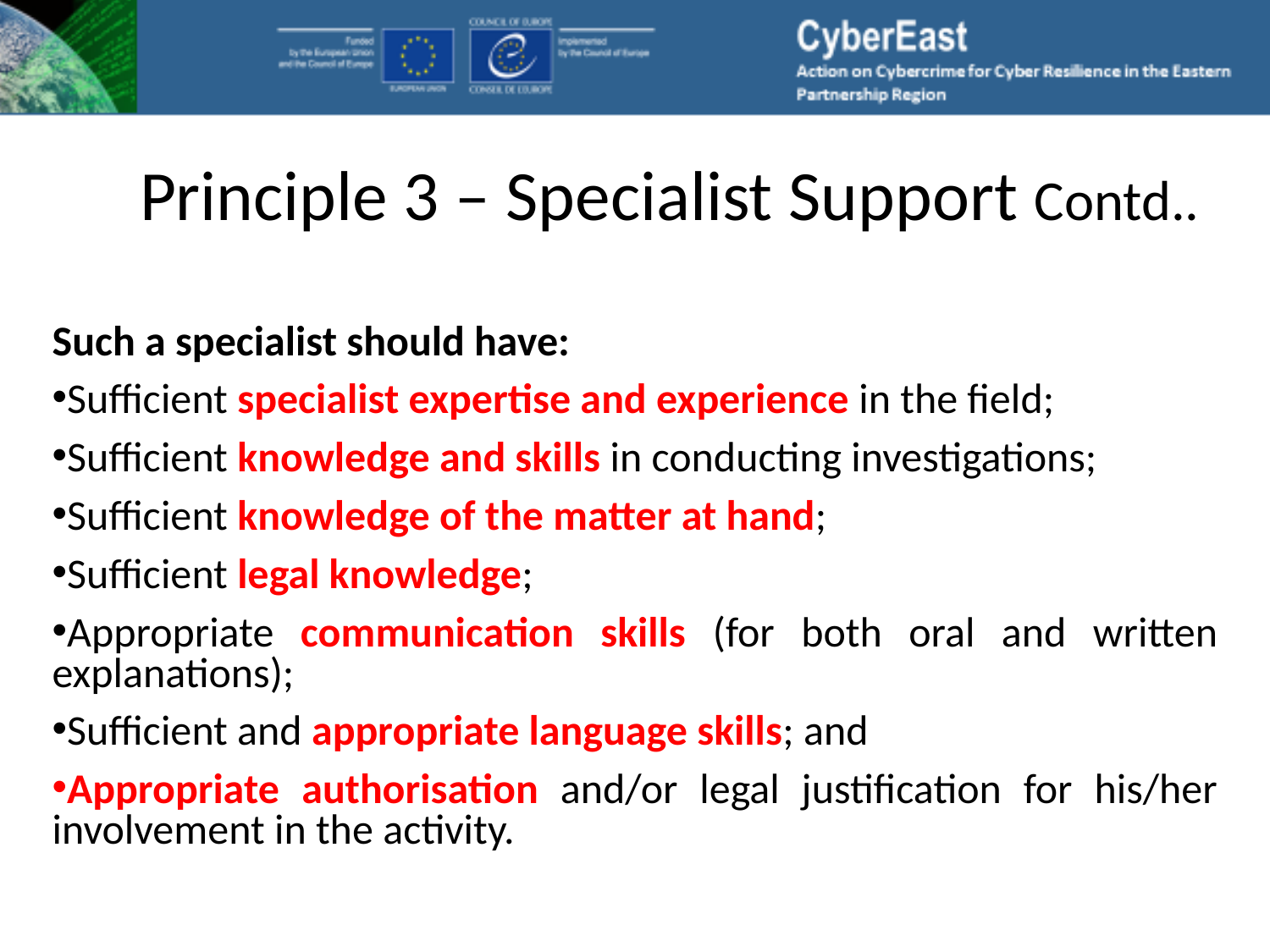

# Principle 3 – Specialist Support Contd..
Such a specialist should have:
Sufficient specialist expertise and experience in the field;
Sufficient knowledge and skills in conducting investigations;
Sufficient knowledge of the matter at hand;
Sufficient legal knowledge;
Appropriate communication skills (for both oral and written explanations);
Sufficient and appropriate language skills; and
Appropriate authorisation and/or legal justification for his/her involvement in the activity.